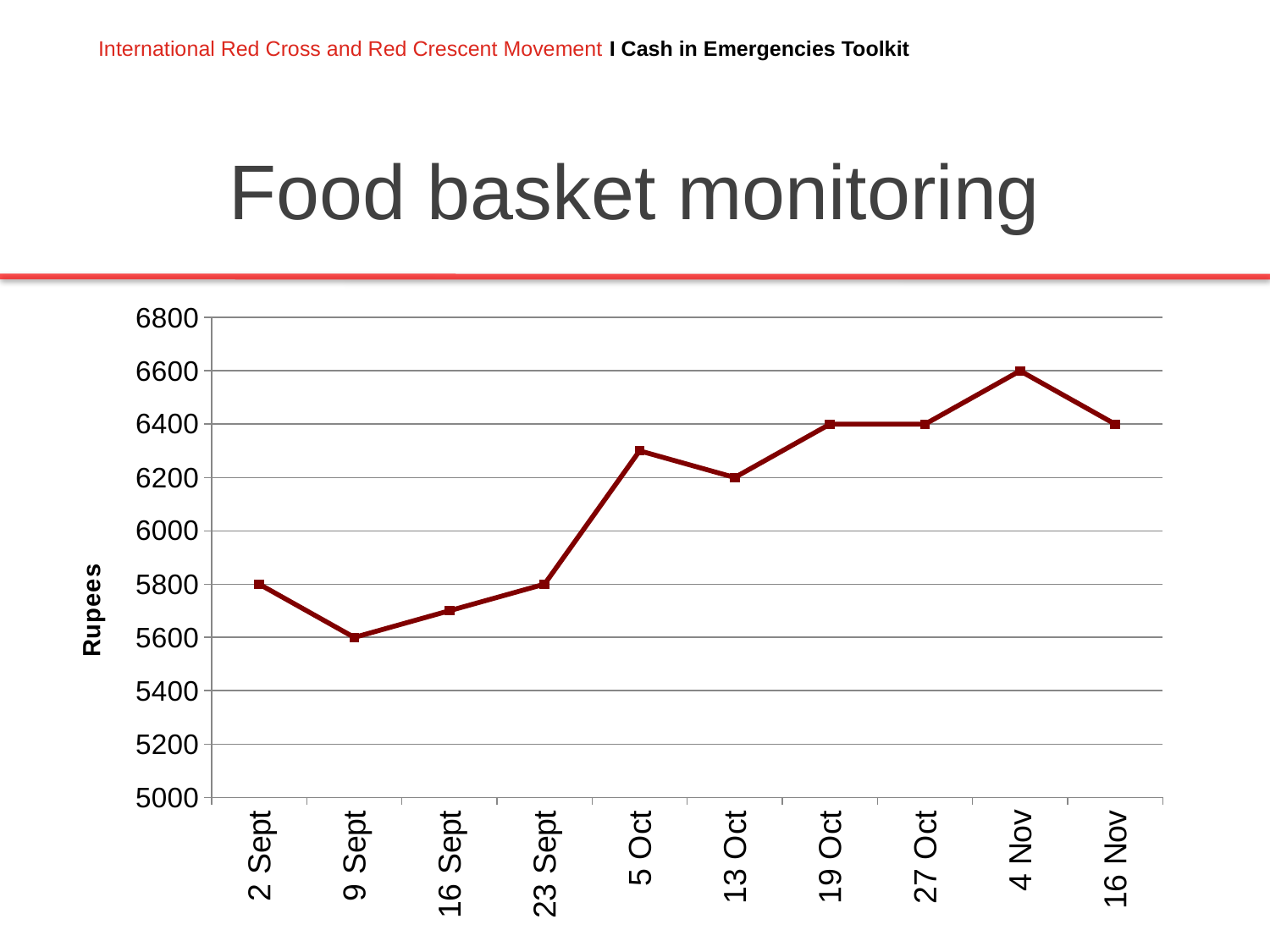

# Food basket monitoring

### Chart

| Category |  |
|---|---|
| 2 Sept | 5800.0 |
| 9 Sept | 5600.0 |
| 16 Sept | 5700.0 |
| 23 Sept | 5800.0 |
| 5 Oct | 6300.0 |
| 13 Oct | 6200.0 |
| 19 Oct | 6400.0 |
| 27 Oct | 6400.0 |
| 4 Nov | 6600.0 |
| 16 Nov | 6400.0 |